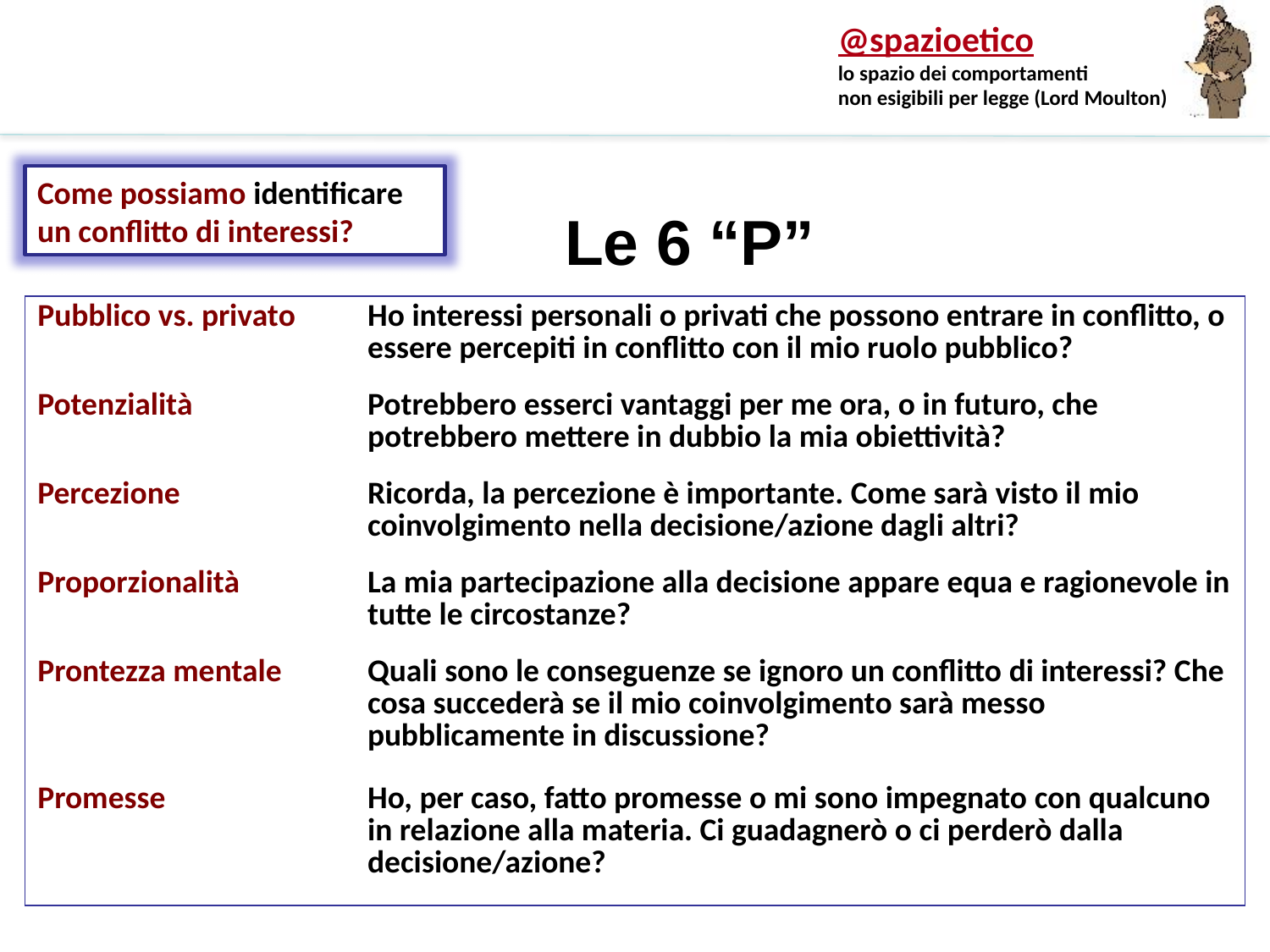

Come possiamo identificare un conflitto di interessi?
Le 6 “P”
| Pubblico vs. privato | Ho interessi personali o privati che possono entrare in conflitto, o essere percepiti in conflitto con il mio ruolo pubblico? |
| --- | --- |
| Potenzialità | Potrebbero esserci vantaggi per me ora, o in futuro, che potrebbero mettere in dubbio la mia obiettività? |
| Percezione | Ricorda, la percezione è importante. Come sarà visto il mio coinvolgimento nella decisione/azione dagli altri? |
| Proporzionalità | La mia partecipazione alla decisione appare equa e ragionevole in tutte le circostanze? |
| Prontezza mentale | Quali sono le conseguenze se ignoro un conflitto di interessi? Che cosa succederà se il mio coinvolgimento sarà messo pubblicamente in discussione? |
| Promesse | Ho, per caso, fatto promesse o mi sono impegnato con qualcuno in relazione alla materia. Ci guadagnerò o ci perderò dalla decisione/azione? |